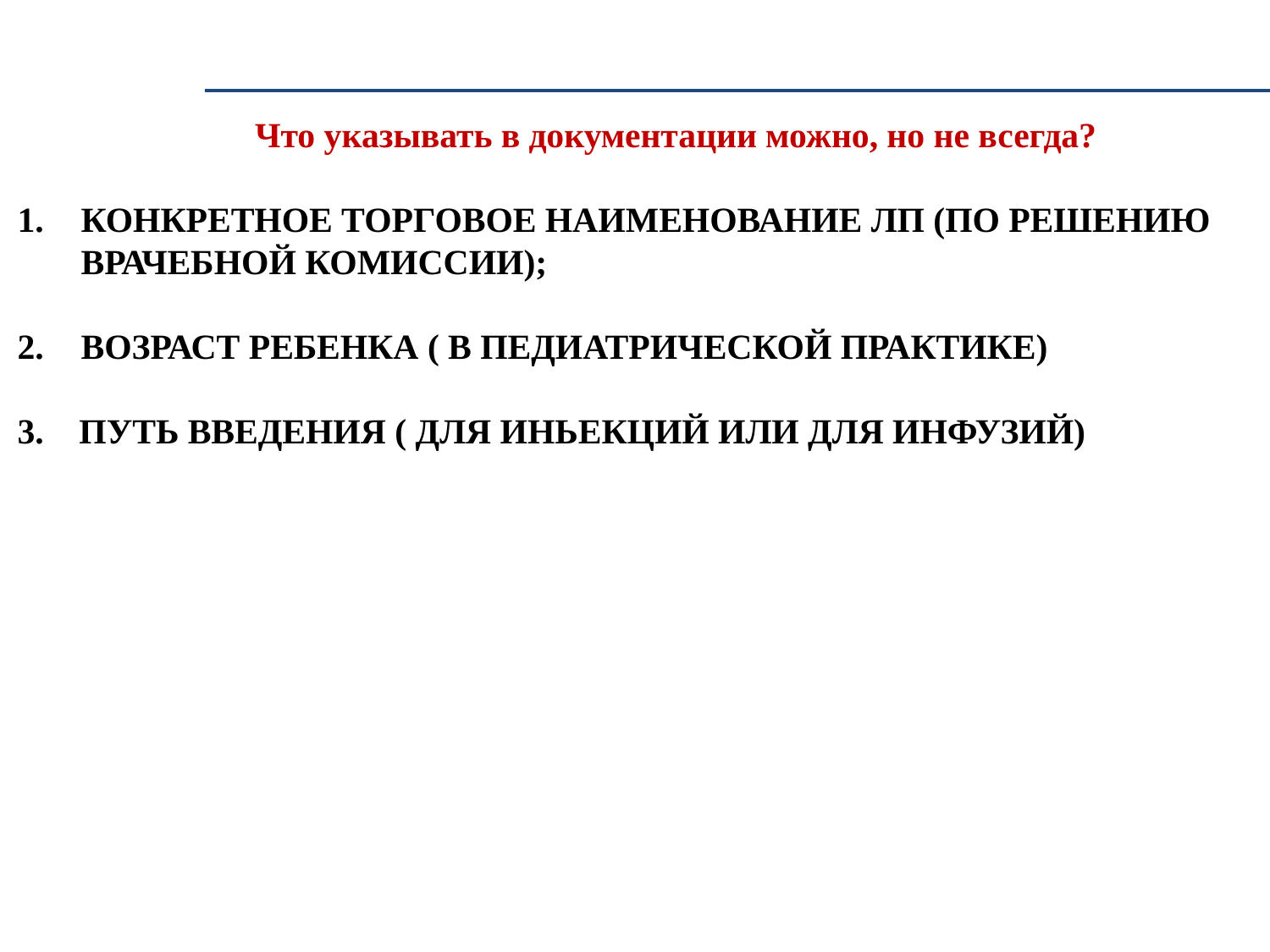

Что указывать в документации можно, но не всегда?

КОНКРЕТНОЕ ТОРГОВОЕ НАИМЕНОВАНИЕ ЛП (ПО РЕШЕНИЮ ВРАЧЕБНОЙ КОМИССИИ);

ВОЗРАСТ РЕБЕНКА ( В ПЕДИАТРИЧЕСКОЙ ПРАКТИКЕ)

3.    ПУТЬ ВВЕДЕНИЯ ( ДЛЯ ИНЬЕКЦИЙ ИЛИ ДЛЯ ИНФУЗИЙ)